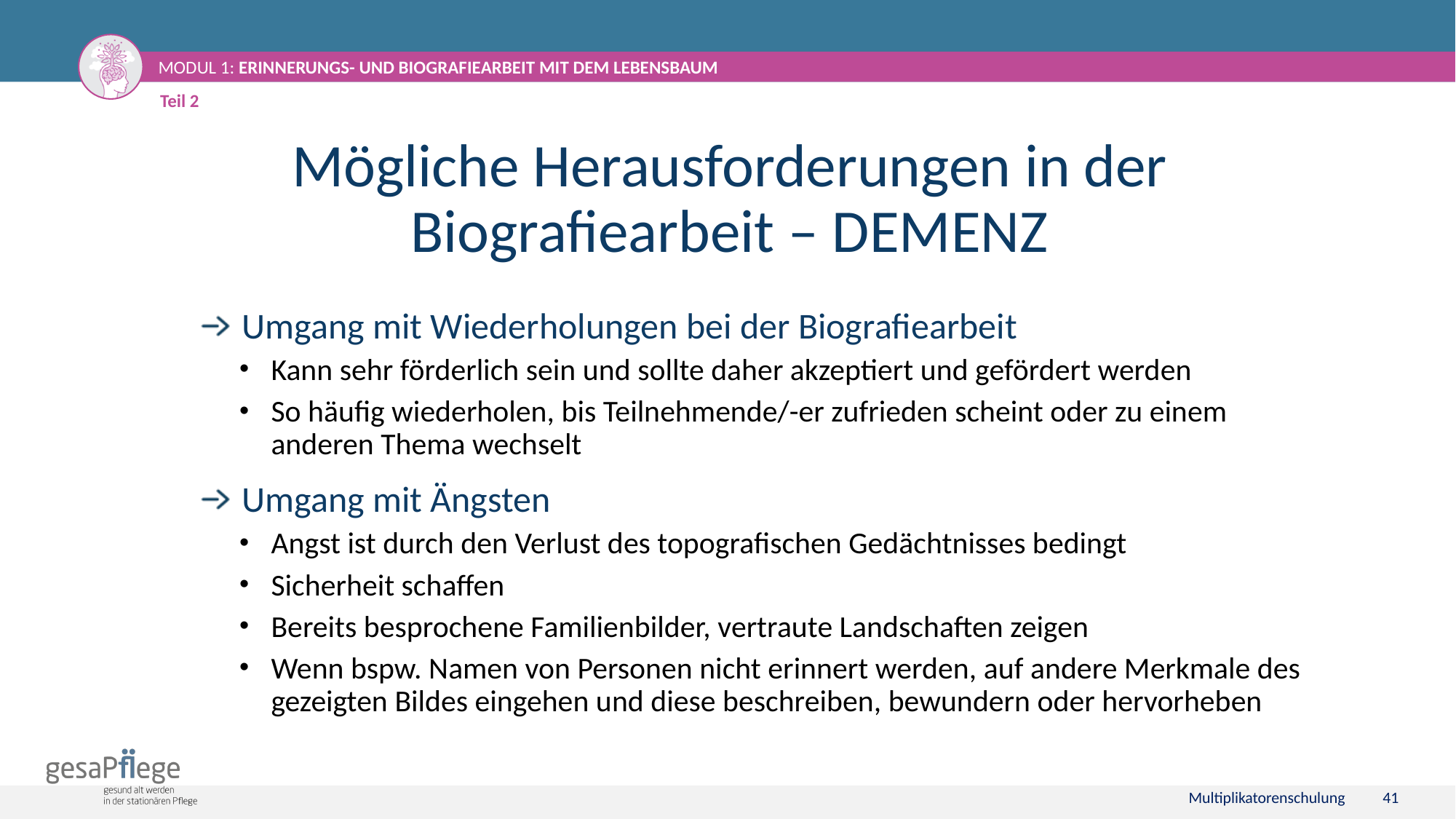

Teil 2
# Mögliche Herausforderungen in der Biografiearbeit – DEMENZ
Umgang mit Wiederholungen bei der Biografiearbeit
Kann sehr förderlich sein und sollte daher akzeptiert und gefördert werden
So häufig wiederholen, bis Teilnehmende/-er zufrieden scheint oder zu einem anderen Thema wechselt
Umgang mit Ängsten
Angst ist durch den Verlust des topografischen Gedächtnisses bedingt
Sicherheit schaffen
Bereits besprochene Familienbilder, vertraute Landschaften zeigen
Wenn bspw. Namen von Personen nicht erinnert werden, auf andere Merkmale des gezeigten Bildes eingehen und diese beschreiben, bewundern oder hervorheben
Multiplikatorenschulung
41